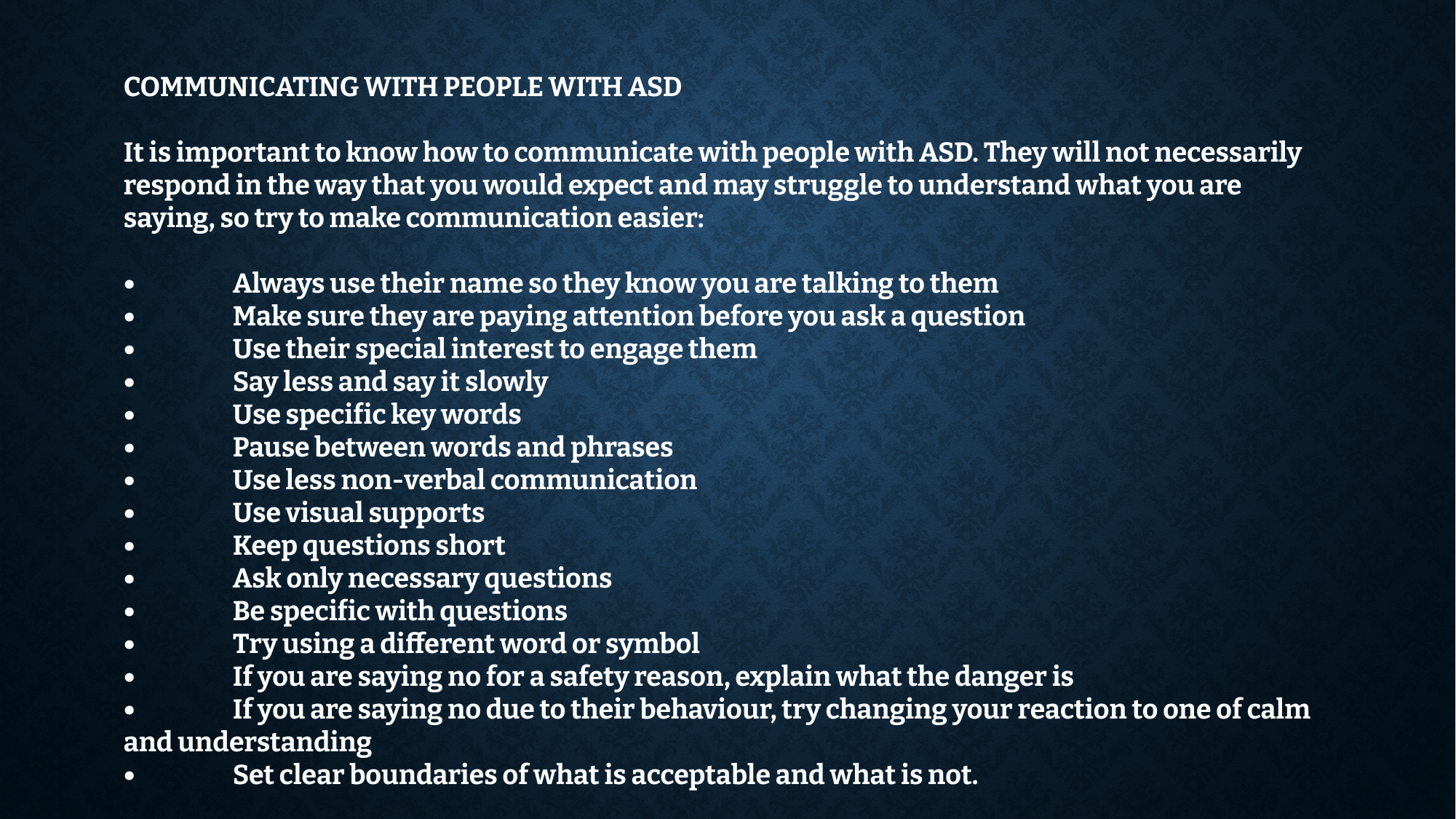

COMMUNICATING WITH PEOPLE WITH ASD

It is important to know how to communicate with people with ASD. They will not necessarily respond in the way that you would expect and may struggle to understand what you are saying, so try to make communication easier:

•	Always use their name so they know you are talking to them
•	Make sure they are paying attention before you ask a question
•	Use their special interest to engage them
•	Say less and say it slowly
•	Use specific key words
•	Pause between words and phrases
•	Use less non-verbal communication
•	Use visual supports
•	Keep questions short
•	Ask only necessary questions
•	Be specific with questions
•	Try using a different word or symbol
•	If you are saying no for a safety reason, explain what the danger is
•	If you are saying no due to their behaviour, try changing your reaction to one of calm  	and understanding
•	Set clear boundaries of what is acceptable and what is not.